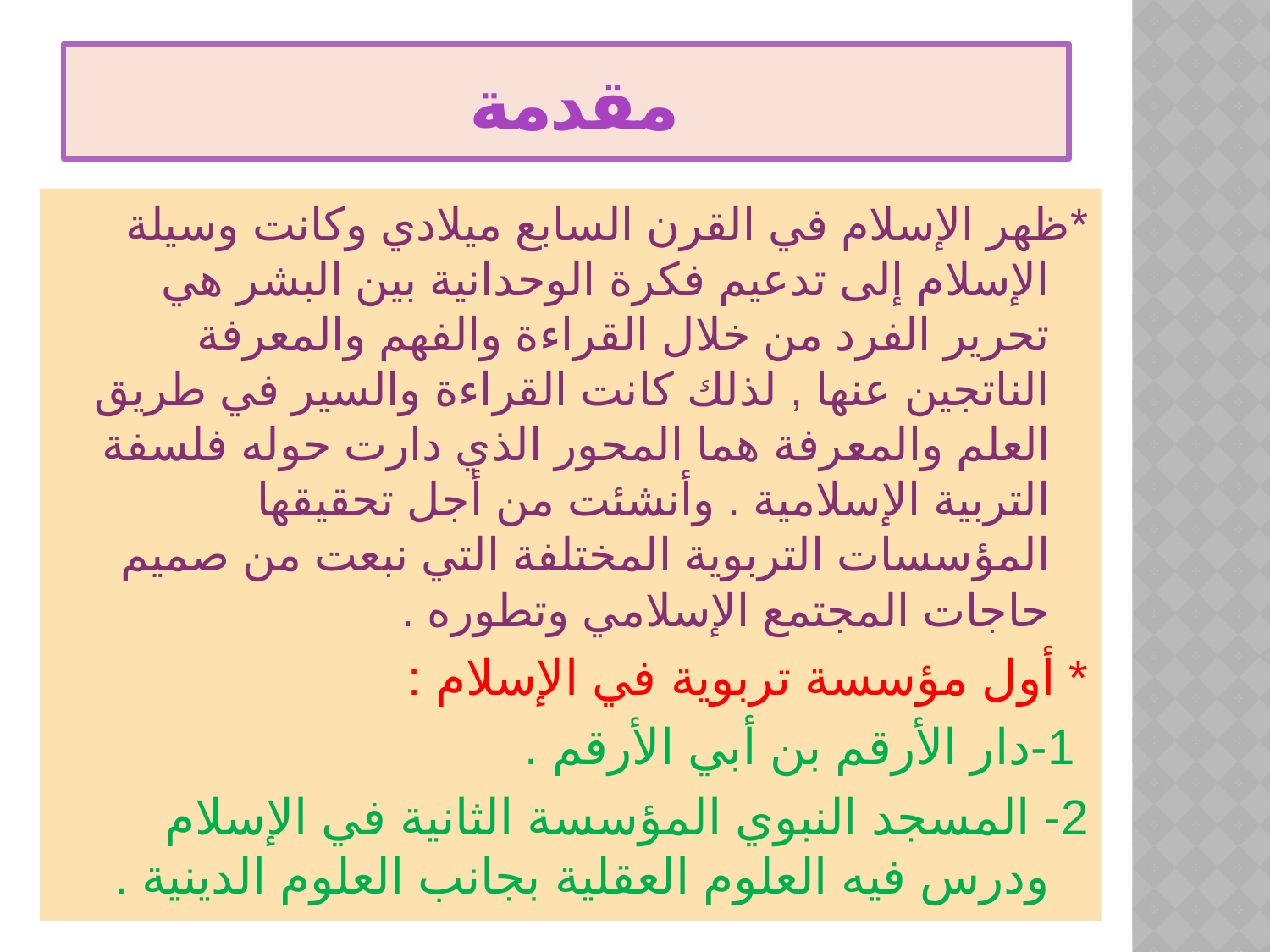

# مقدمة
*ظهر الإسلام في القرن السابع ميلادي وكانت وسيلة الإسلام إلى تدعيم فكرة الوحدانية بين البشر هي تحرير الفرد من خلال القراءة والفهم والمعرفة الناتجين عنها , لذلك كانت القراءة والسير في طريق العلم والمعرفة هما المحور الذي دارت حوله فلسفة التربية الإسلامية . وأنشئت من أجل تحقيقها المؤسسات التربوية المختلفة التي نبعت من صميم حاجات المجتمع الإسلامي وتطوره .
* أول مؤسسة تربوية في الإسلام :
 1-دار الأرقم بن أبي الأرقم .
2- المسجد النبوي المؤسسة الثانية في الإسلام ودرس فيه العلوم العقلية بجانب العلوم الدينية .